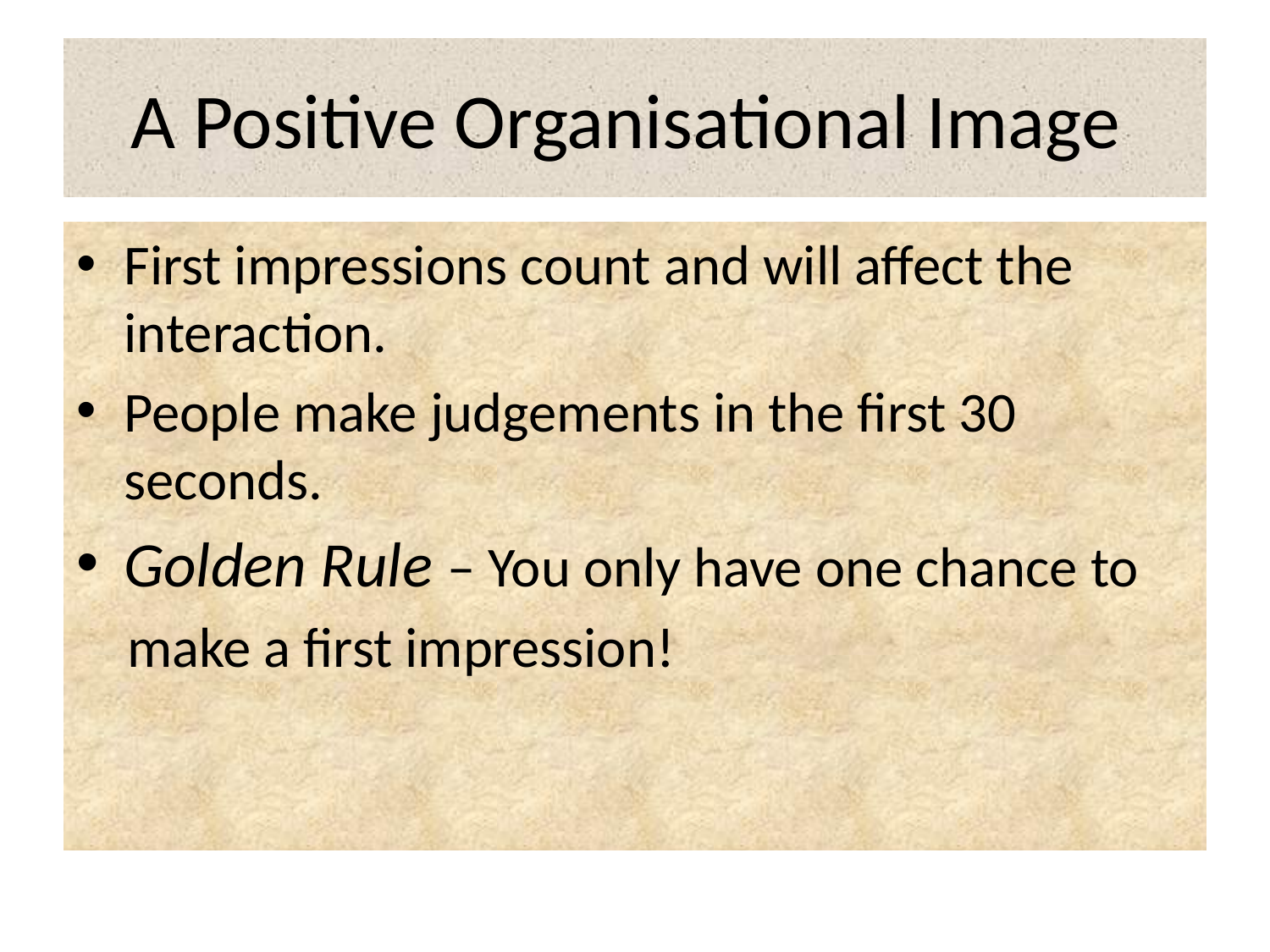

# A Positive Organisational Image
First impressions count and will affect the interaction.
People make judgements in the first 30 seconds.
Golden Rule – You only have one chance to
    make a first impression!